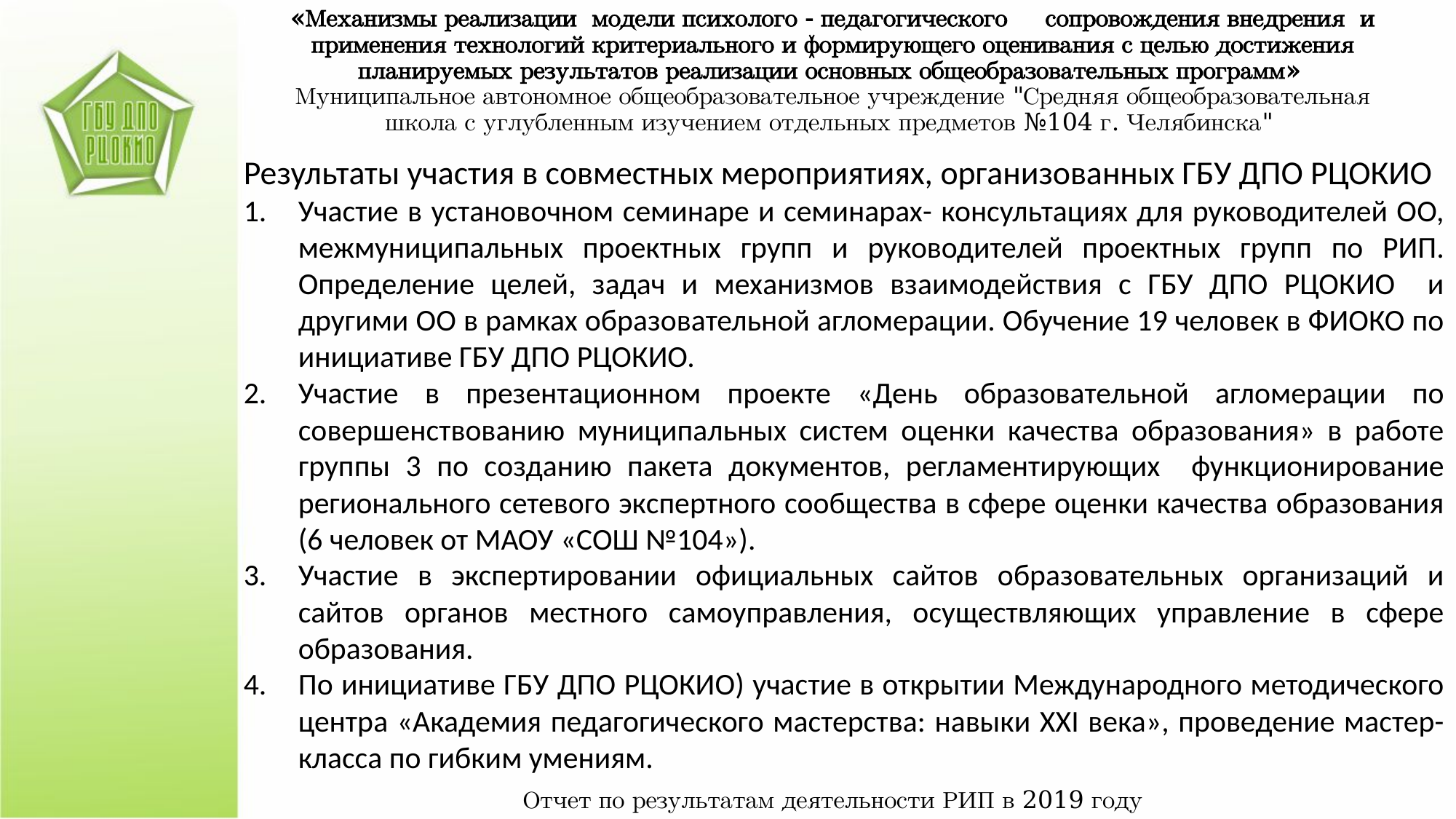

«Механизмы реализации  модели психолого - педагогического     сопровождения внедрения  и применения технологий критериального и формирующего оценивания с целью достижения планируемых результатов реализации основных общеобразовательных программ»
Муниципальное автономное общеобразовательное учреждение "Средняя общеобразовательная школа с углубленным изучением отдельных предметов №104 г. Челябинска"
Результаты участия в совместных мероприятиях, организованных ГБУ ДПО РЦОКИО
Участие в установочном семинаре и семинарах- консультациях для руководителей ОО, межмуниципальных проектных групп и руководителей проектных групп по РИП. Определение целей, задач и механизмов взаимодействия с ГБУ ДПО РЦОКИО  и другими ОО в рамках образовательной агломерации. Обучение 19 человек в ФИОКО по инициативе ГБУ ДПО РЦОКИО.
Участие в презентационном проекте «День образовательной агломерации по совершенствованию муниципальных систем оценки качества образования» в работе группы 3 по созданию пакета документов, регламентирующих  функционирование регионального сетевого экспертного сообщества в сфере оценки качества образования (6 человек от МАОУ «СОШ №104»).
Участие в экспертировании официальных сайтов образовательных организаций и сайтов органов местного самоуправления, осуществляющих управление в сфере образования.
По инициативе ГБУ ДПО РЦОКИО) участие в открытии Международного методического центра «Академия педагогического мастерства: навыки XXI века», проведение мастер- класса по гибким умениям.
Отчет по результатам деятельности РИП в 2019 году